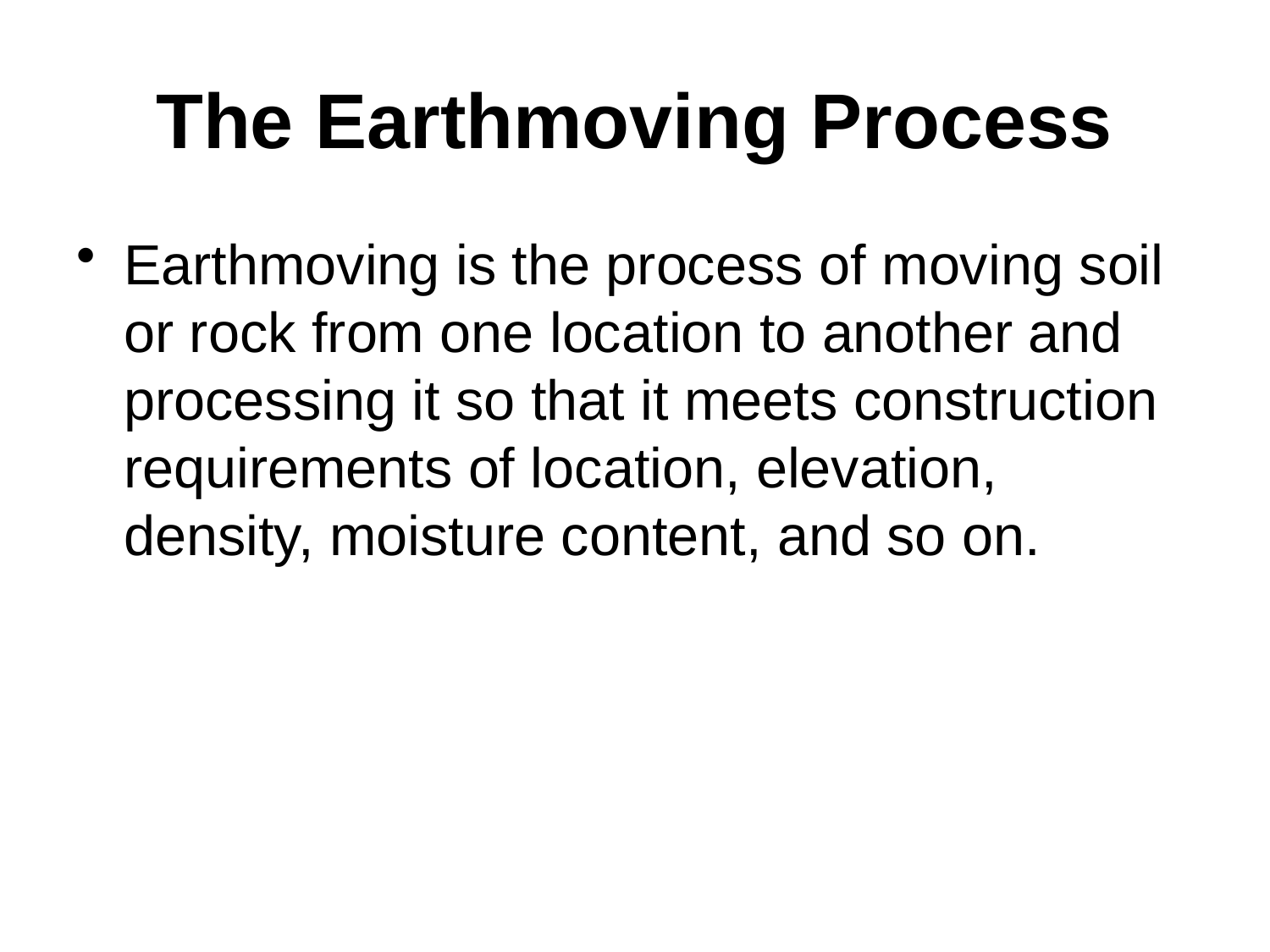

# The Earthmoving Process
Earthmoving is the process of moving soil or rock from one location to another and processing it so that it meets construction requirements of location, elevation, density, moisture content, and so on.